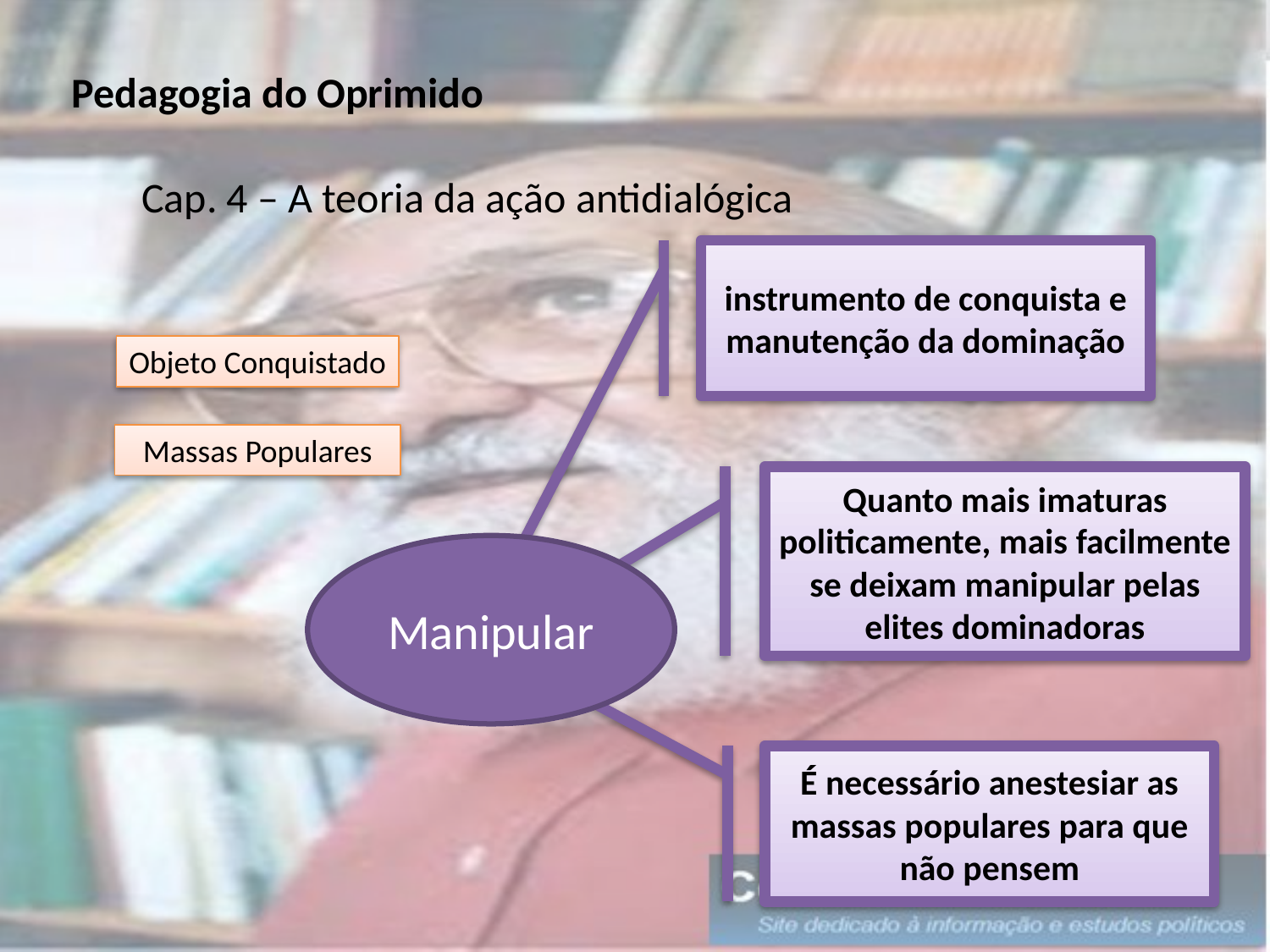

Pedagogia do Oprimido
Cap. 4 – A teoria da ação antidialógica
instrumento de conquista e manutenção da dominação
Objeto Conquistado
Massas Populares
Quanto mais imaturas politicamente, mais facilmente se deixam manipular pelas elites dominadoras
Manipular
É necessário anestesiar as massas populares para que não pensem